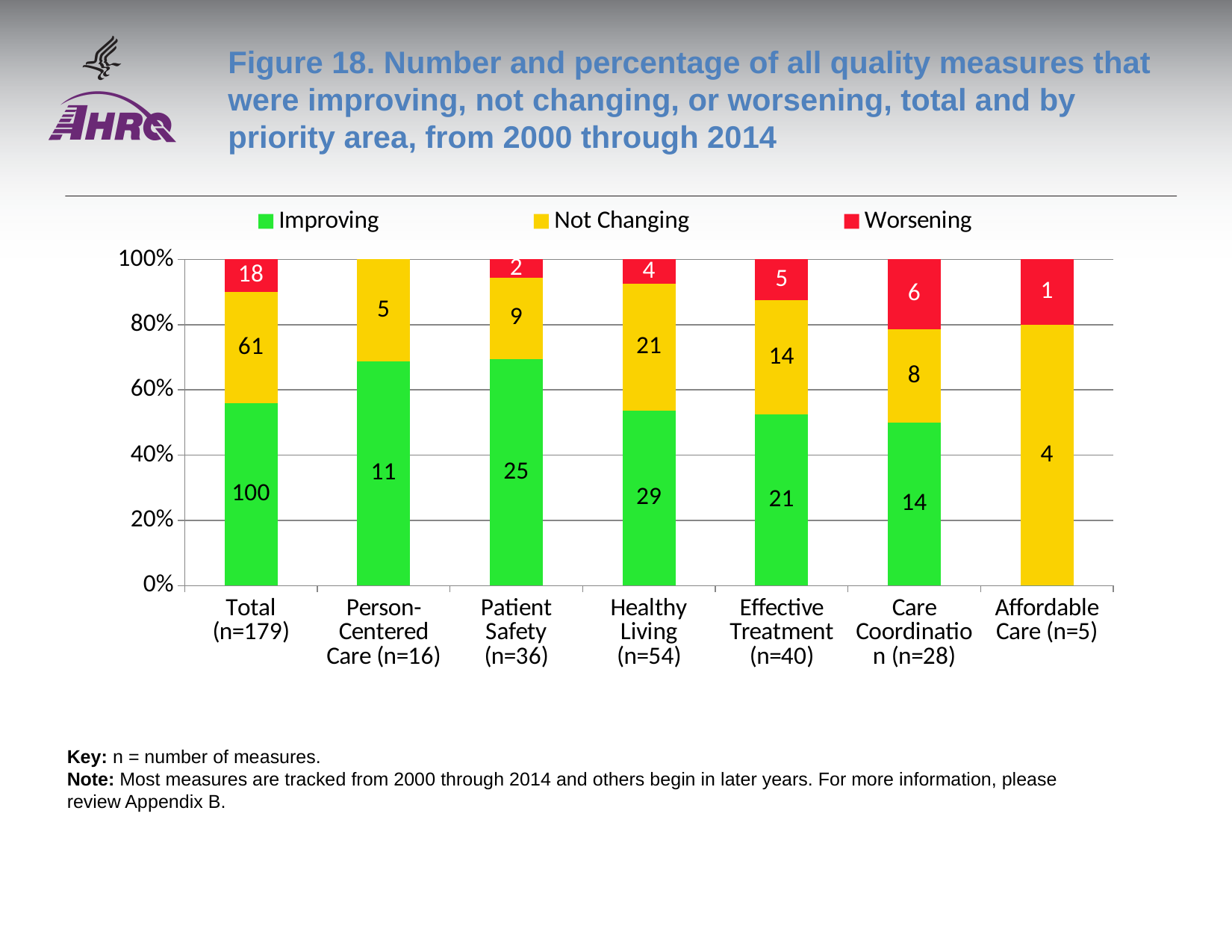

# Figure 18. Number and percentage of all quality measures that were improving, not changing, or worsening, total and by priority area, from 2000 through 2014

### Chart

| Category | Improving | Not Changing | Worsening |
|---|---|---|---|
| Total (n=179) | 100.0 | 61.0 | 18.0 |
| Person-Centered Care (n=16) | 11.0 | 5.0 | 0.0 |
| Patient Safety (n=36) | 25.0 | 9.0 | 2.0 |
| Healthy Living (n=54) | 29.0 | 21.0 | 4.0 |
| Effective Treatment (n=40) | 21.0 | 14.0 | 5.0 |
| Care Coordination (n=28) | 14.0 | 8.0 | 6.0 |
| Affordable Care (n=5) | 0.0 | 4.0 | 1.0 |
Key: n = number of measures.
Note: Most measures are tracked from 2000 through 2014 and others begin in later years. For more information, please review Appendix B.